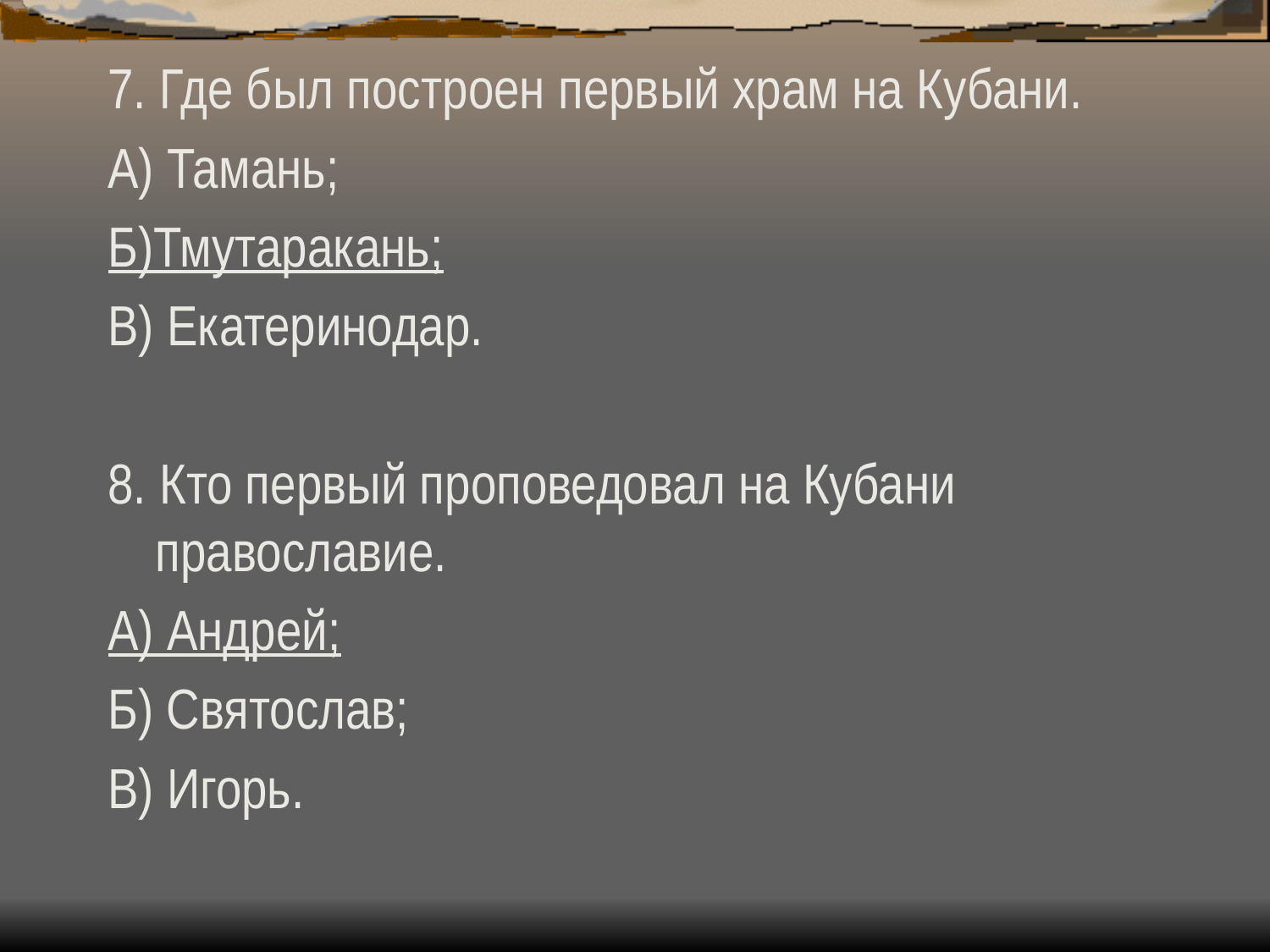

7. Где был построен первый храм на Кубани.
А) Тамань;
Б)Тмутаракань;
В) Екатеринодар.

8. Кто первый проповедовал на Кубани православие.
А) Андрей;
Б) Святослав;
В) Игорь.